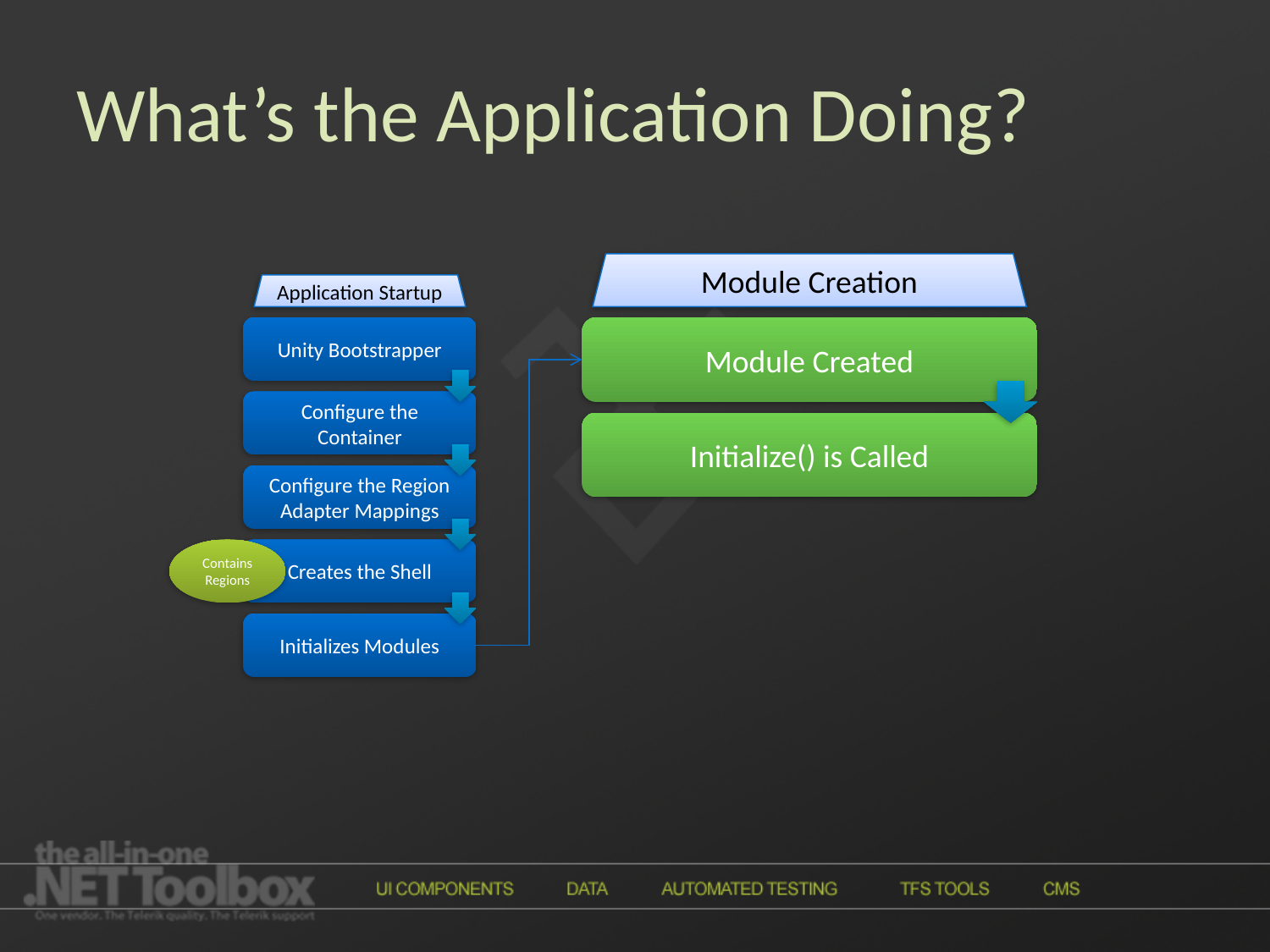

# What’s the Application Doing?
Module Creation
Application Startup
Unity Bootstrapper
Module Created

Configure the Container
Initialize() is Called

Configure the Region Adapter Mappings

Contains Regions
Creates the Shell

Initializes Modules